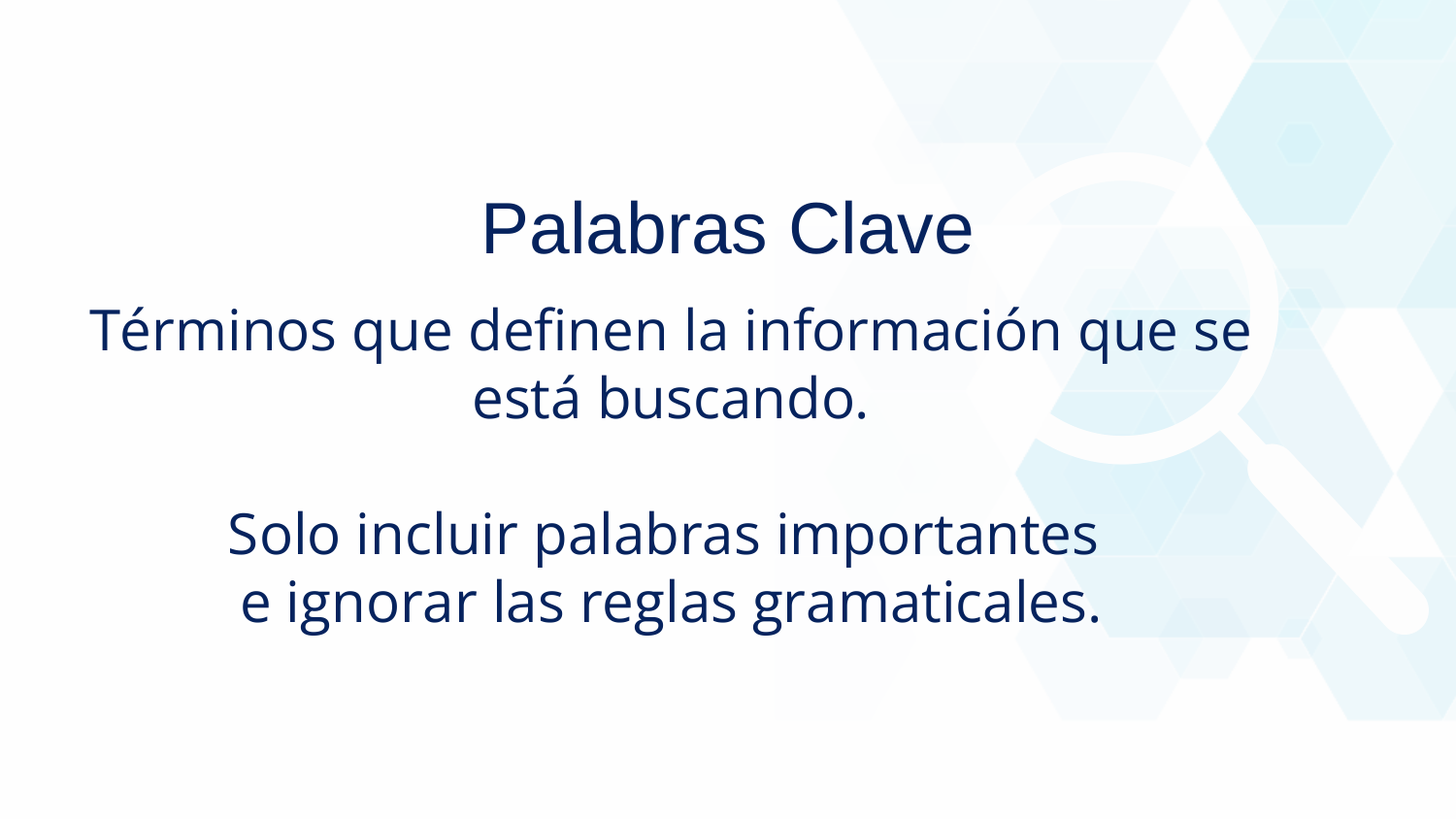

Palabras Clave
Términos que definen la información que se está buscando.

Solo incluir palabras importantes
e ignorar las reglas gramaticales.